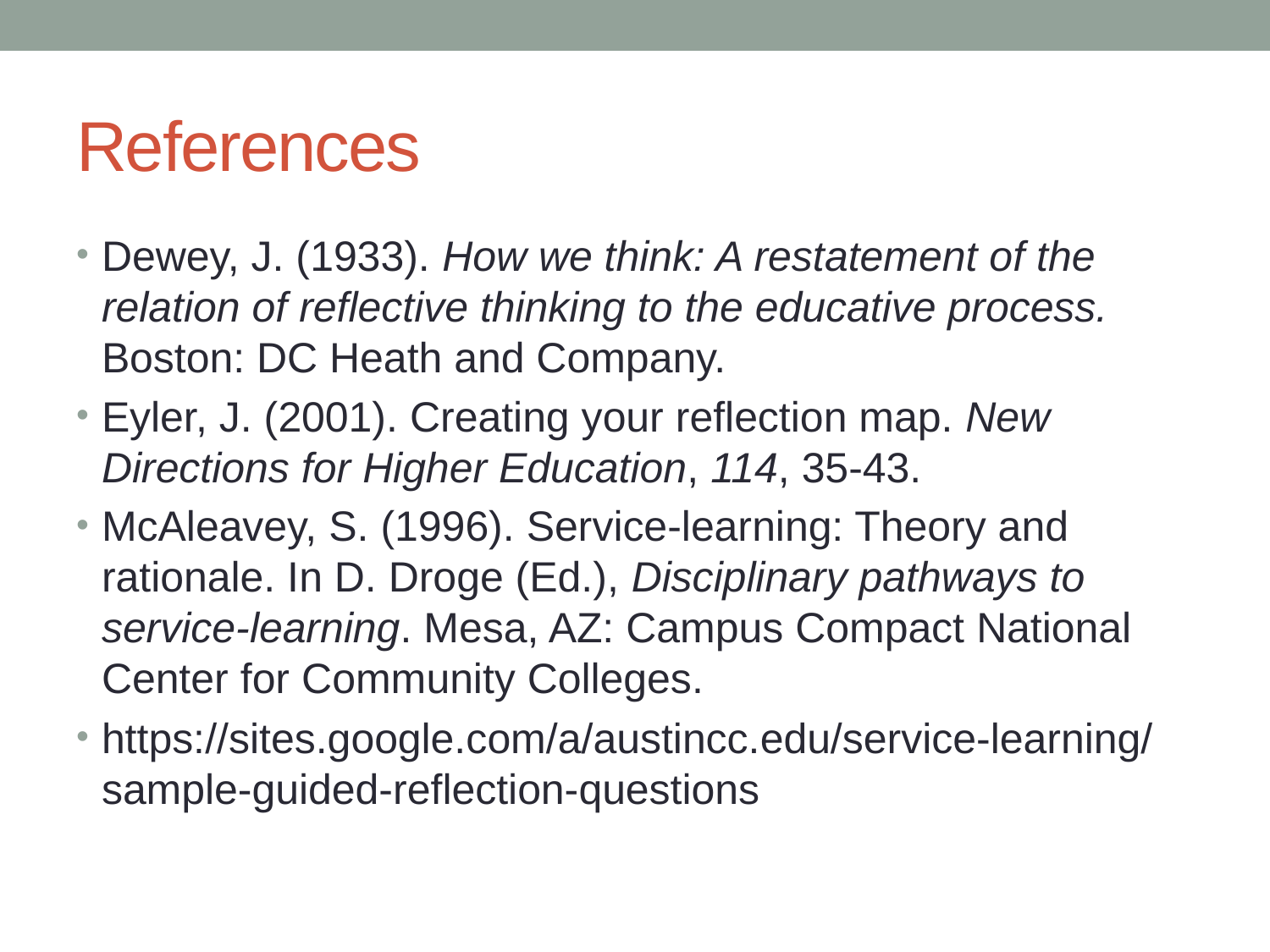

# References
Dewey, J. (1933). How we think: A restatement of the relation of reflective thinking to the educative process. Boston: DC Heath and Company.
Eyler, J. (2001). Creating your reflection map. New Directions for Higher Education, 114, 35-43.
McAleavey, S. (1996). Service-learning: Theory and rationale. In D. Droge (Ed.), Disciplinary pathways to service-learning. Mesa, AZ: Campus Compact National Center for Community Colleges.
https://sites.google.com/a/austincc.edu/service-learning/sample-guided-reflection-questions